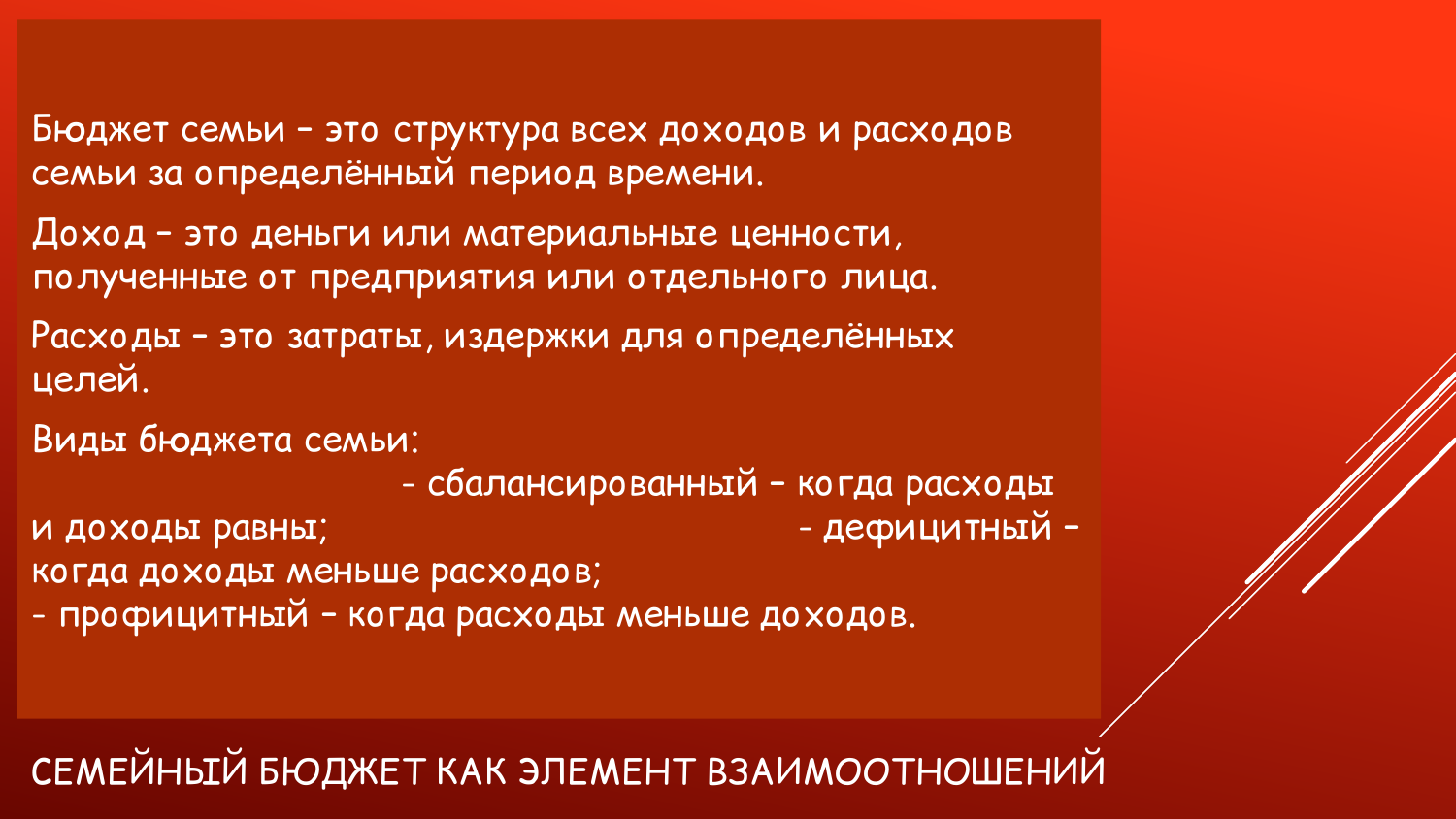

Бюджет семьи – это структура всех доходов и расходов семьи за определённый период времени.
Доход – это деньги или материальные ценности, полученные от предприятия или отдельного лица.
Расходы – это затраты, издержки для определённых целей.
Виды бюджета семьи:                                                                                               - сбалансированный – когда расходы и доходы равны;                                           - дефицитный – когда доходы меньше расходов;                                             - профицитный – когда расходы меньше доходов.
# Семейный бюджет как элемент взаимоотношений